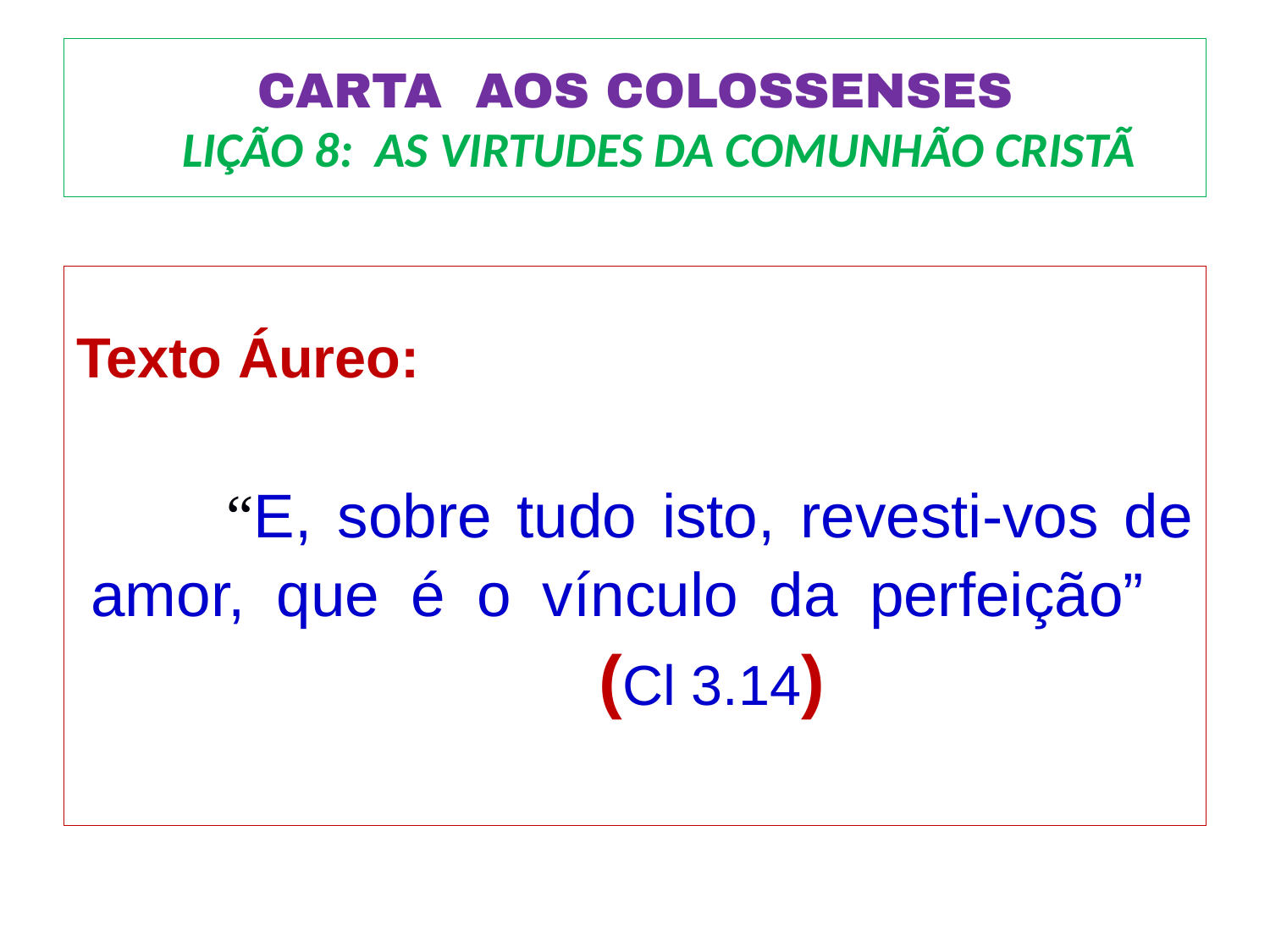

# CARTA  AOS COLOSSENSES LIÇÃO 8:  AS VIRTUDES DA COMUNHÃO CRISTÃ

Texto Áureo:

 	“E, sobre tudo isto, revesti-vos de amor, que é o vínculo da perfeição”					(Cl 3.14)